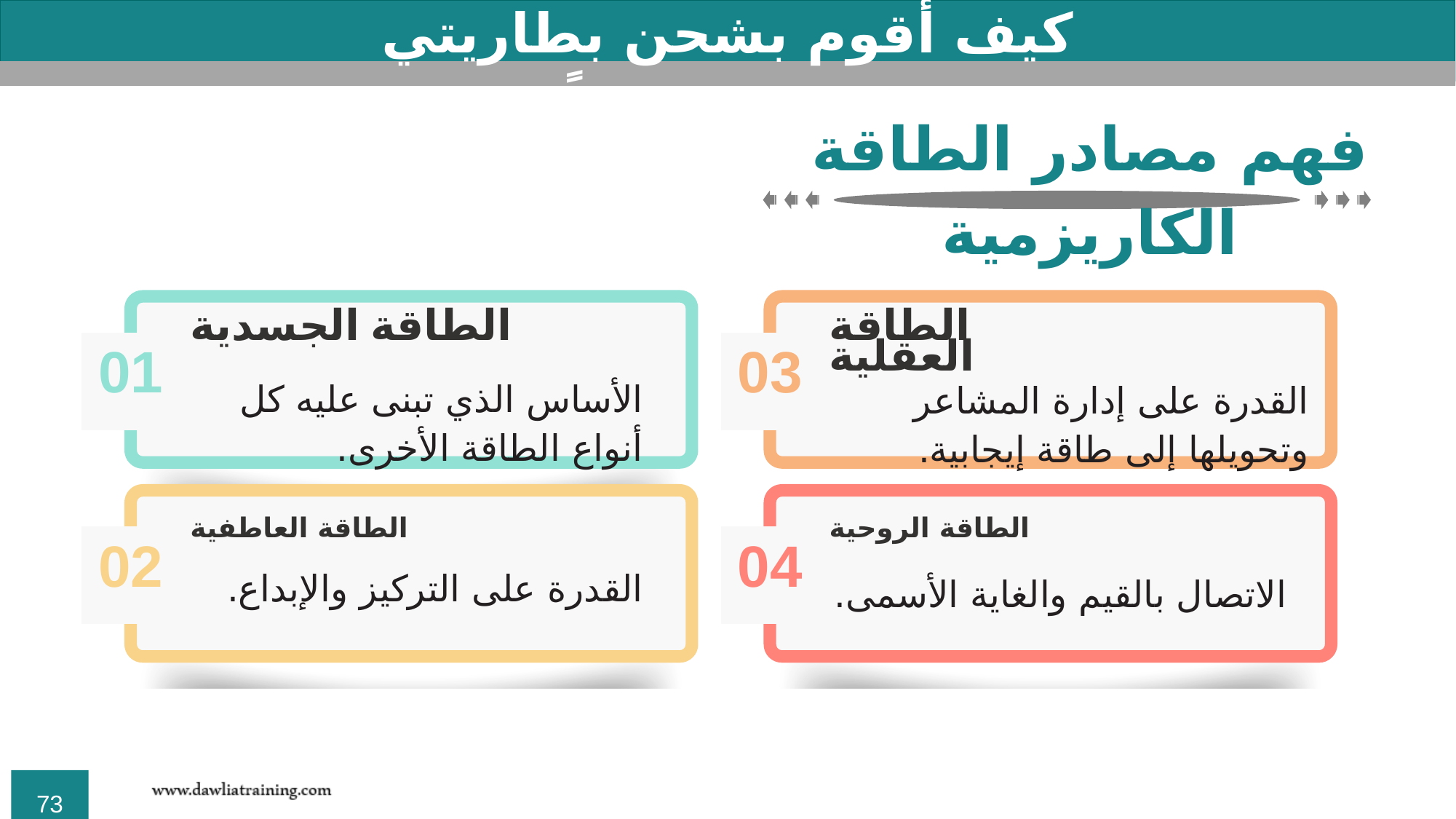

كيف أقوم بشحن بطاريتي الداخلية يومياً؟
فهم مصادر الطاقة الكاريزمية

الطاقة الجسدية

01
الأساس الذي تبنى عليه كل أنواع الطاقة الأخرى.

الطاقة العقلية

03
القدرة على إدارة المشاعر وتحويلها إلى طاقة إيجابية.

الطاقة العاطفية

02
القدرة على التركيز والإبداع.

الطاقة الروحية

04
الاتصال بالقيم والغاية الأسمى.